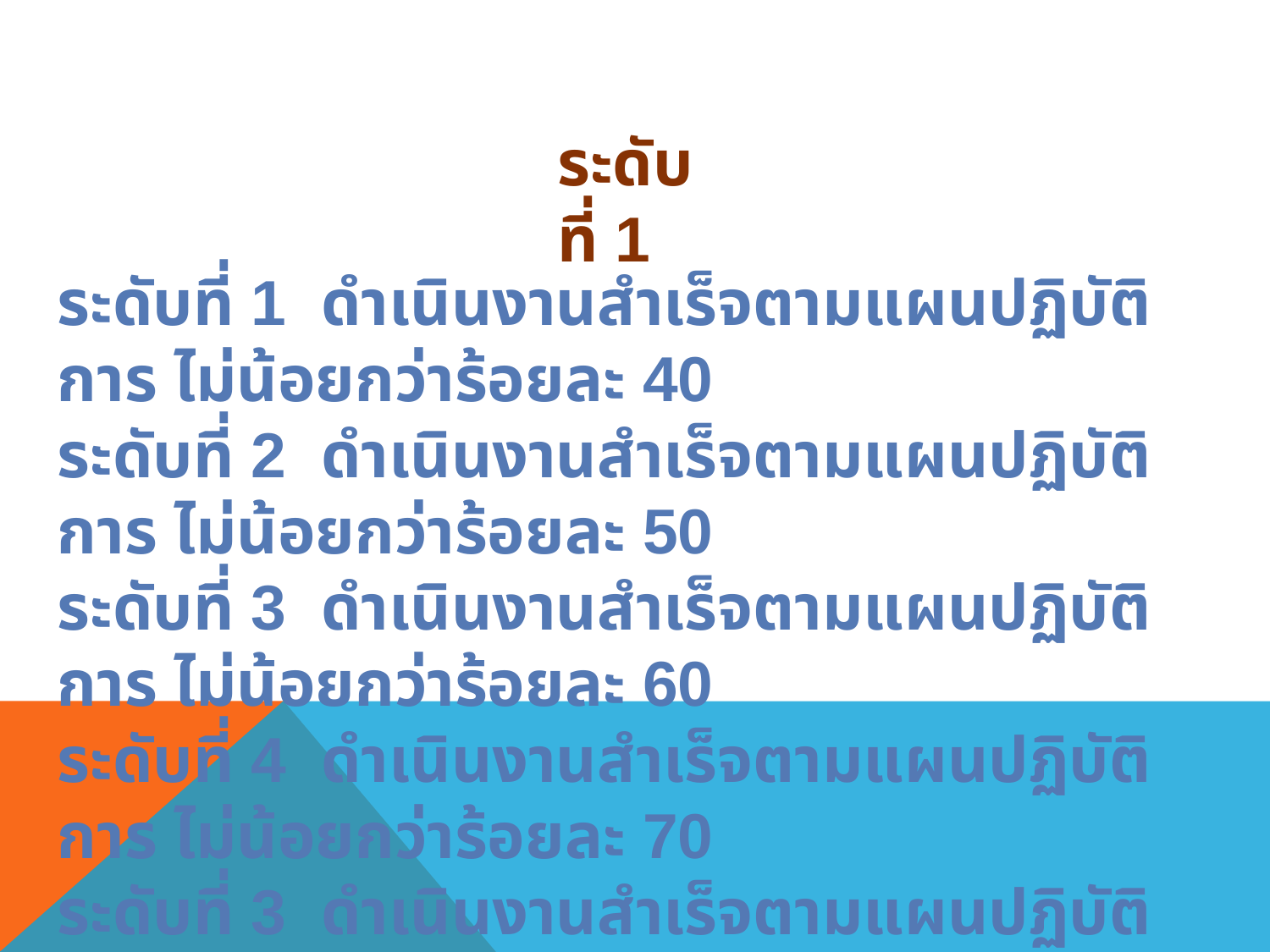

ระดับที่ 1
ระดับที่ 1  ดำเนินงานสำเร็จตามแผนปฏิบัติการ ไม่น้อยกว่าร้อยละ 40
ระดับที่ 2  ดำเนินงานสำเร็จตามแผนปฏิบัติการ ไม่น้อยกว่าร้อยละ 50
ระดับที่ 3  ดำเนินงานสำเร็จตามแผนปฏิบัติการ ไม่น้อยกว่าร้อยละ 60
ระดับที่ 4  ดำเนินงานสำเร็จตามแผนปฏิบัติการ ไม่น้อยกว่าร้อยละ 70
ระดับที่ 3  ดำเนินงานสำเร็จตามแผนปฏิบัติการ ไม่น้อยกว่าร้อยละ 80